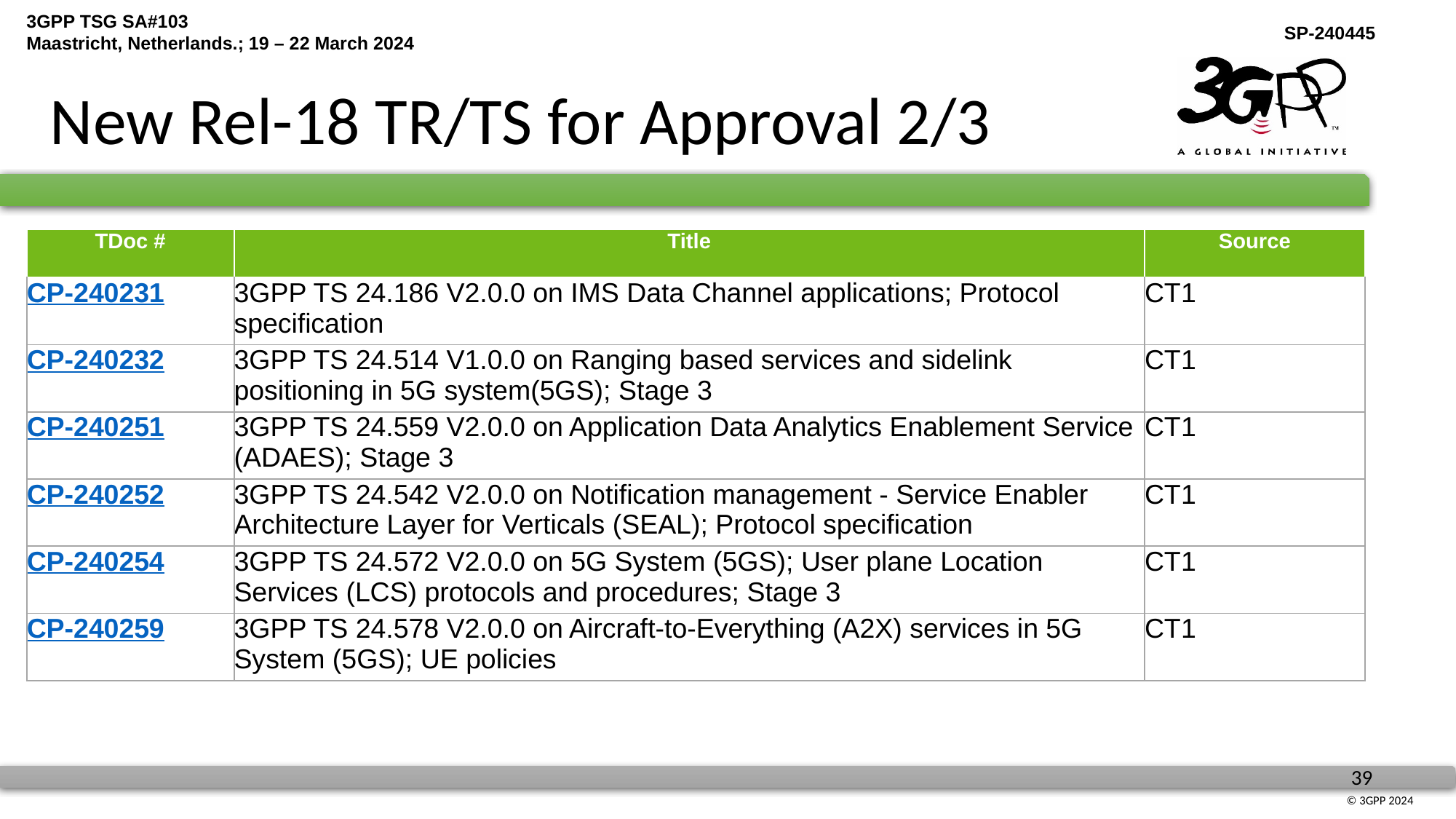

# New Rel-18 TR/TS for Approval 2/3
| TDoc # | Title | Source |
| --- | --- | --- |
| CP-240231 | 3GPP TS 24.186 V2.0.0 on IMS Data Channel applications; Protocol specification | CT1 |
| CP-240232 | 3GPP TS 24.514 V1.0.0 on Ranging based services and sidelink positioning in 5G system(5GS); Stage 3 | CT1 |
| CP-240251 | 3GPP TS 24.559 V2.0.0 on Application Data Analytics Enablement Service (ADAES); Stage 3 | CT1 |
| CP-240252 | 3GPP TS 24.542 V2.0.0 on Notification management - Service Enabler Architecture Layer for Verticals (SEAL); Protocol specification | CT1 |
| CP-240254 | 3GPP TS 24.572 V2.0.0 on 5G System (5GS); User plane Location Services (LCS) protocols and procedures; Stage 3 | CT1 |
| CP-240259 | 3GPP TS 24.578 V2.0.0 on Aircraft-to-Everything (A2X) services in 5G System (5GS); UE policies | CT1 |